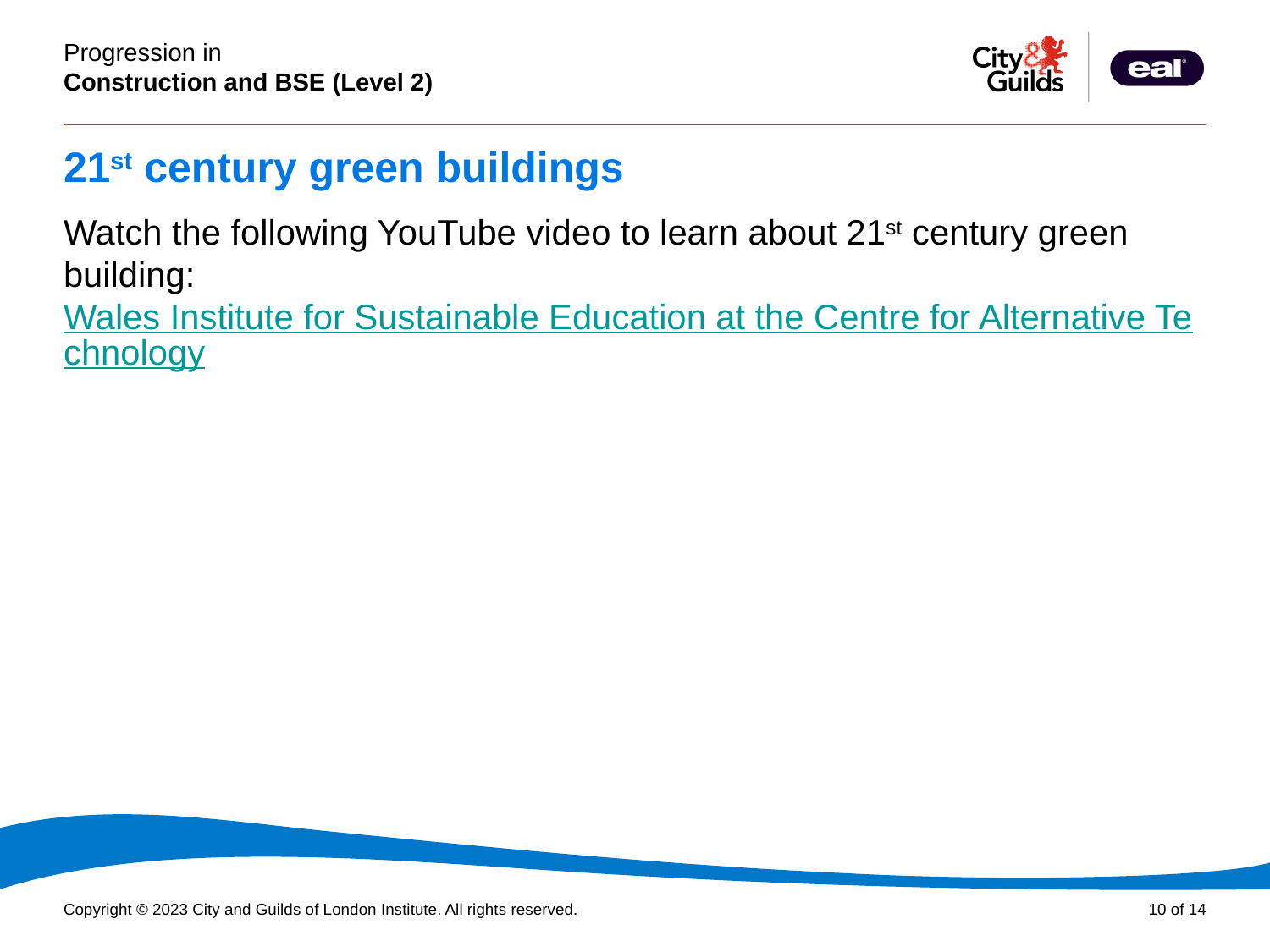

# 21st century green buildings
Watch the following YouTube video to learn about 21st century green building: Wales Institute for Sustainable Education at the Centre for Alternative Technology